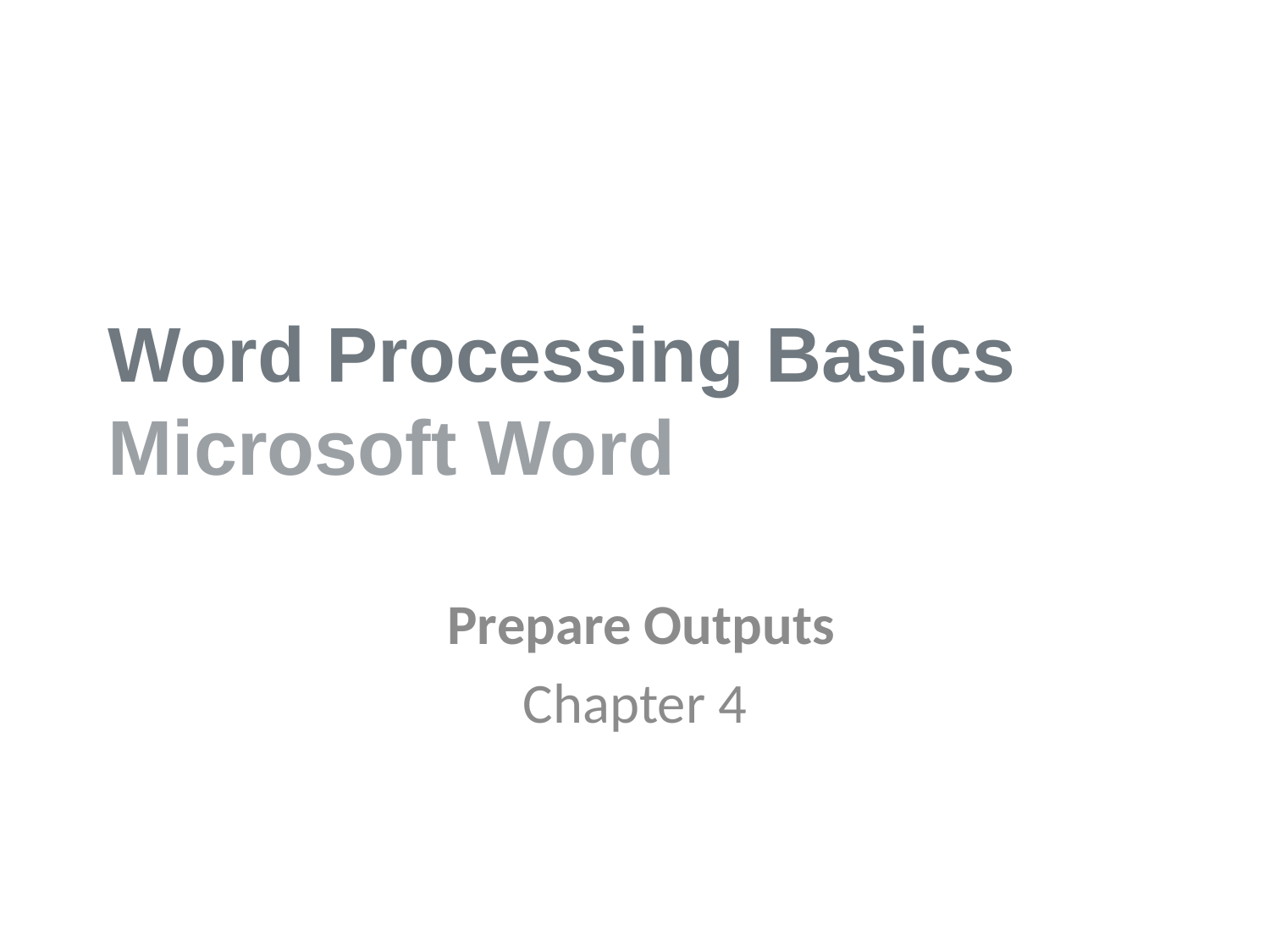

# Word Processing Basics Microsoft Word
 Prepare Outputs
Chapter 4